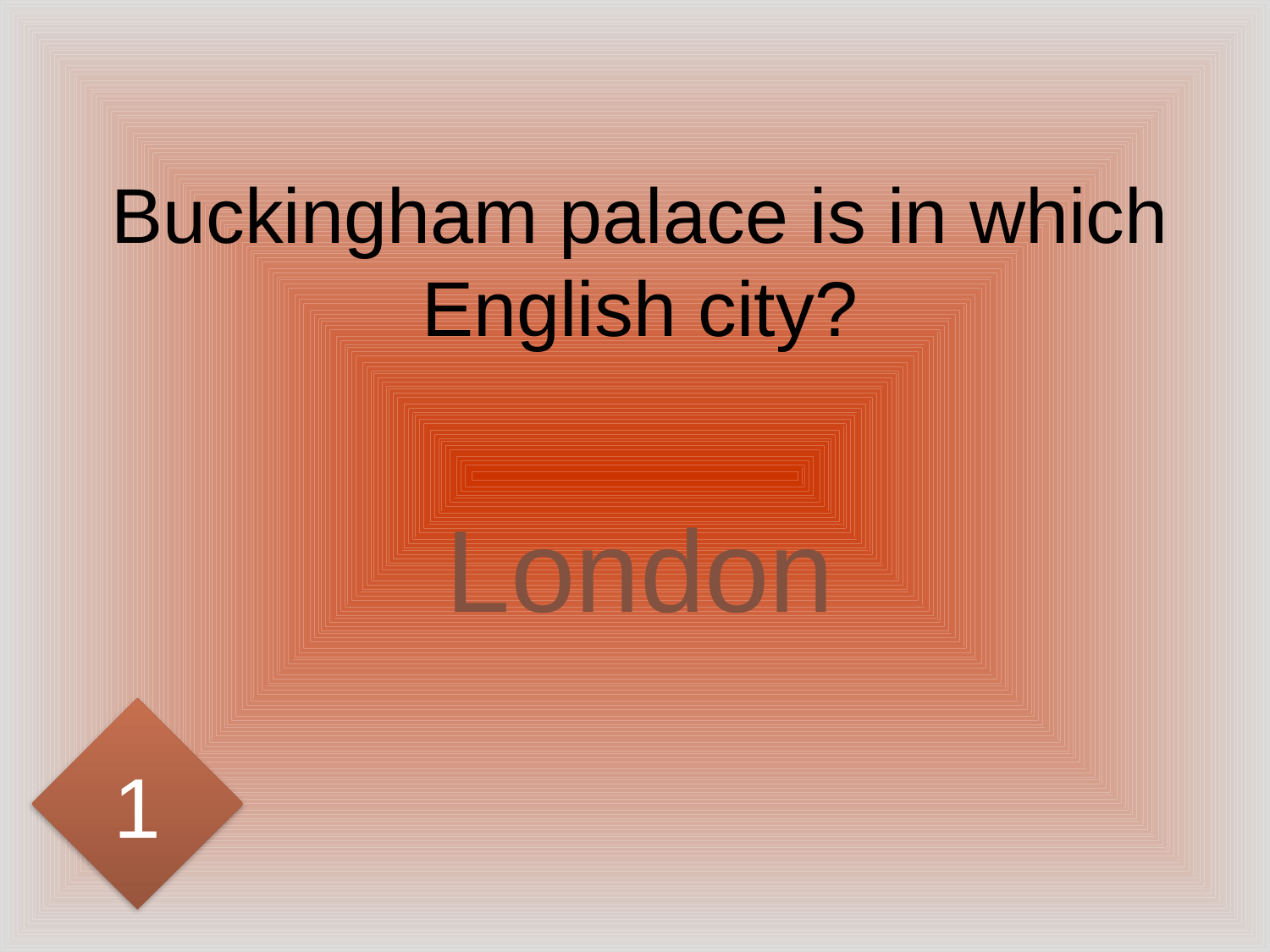

# Buckingham palace is in which English city?
London
1